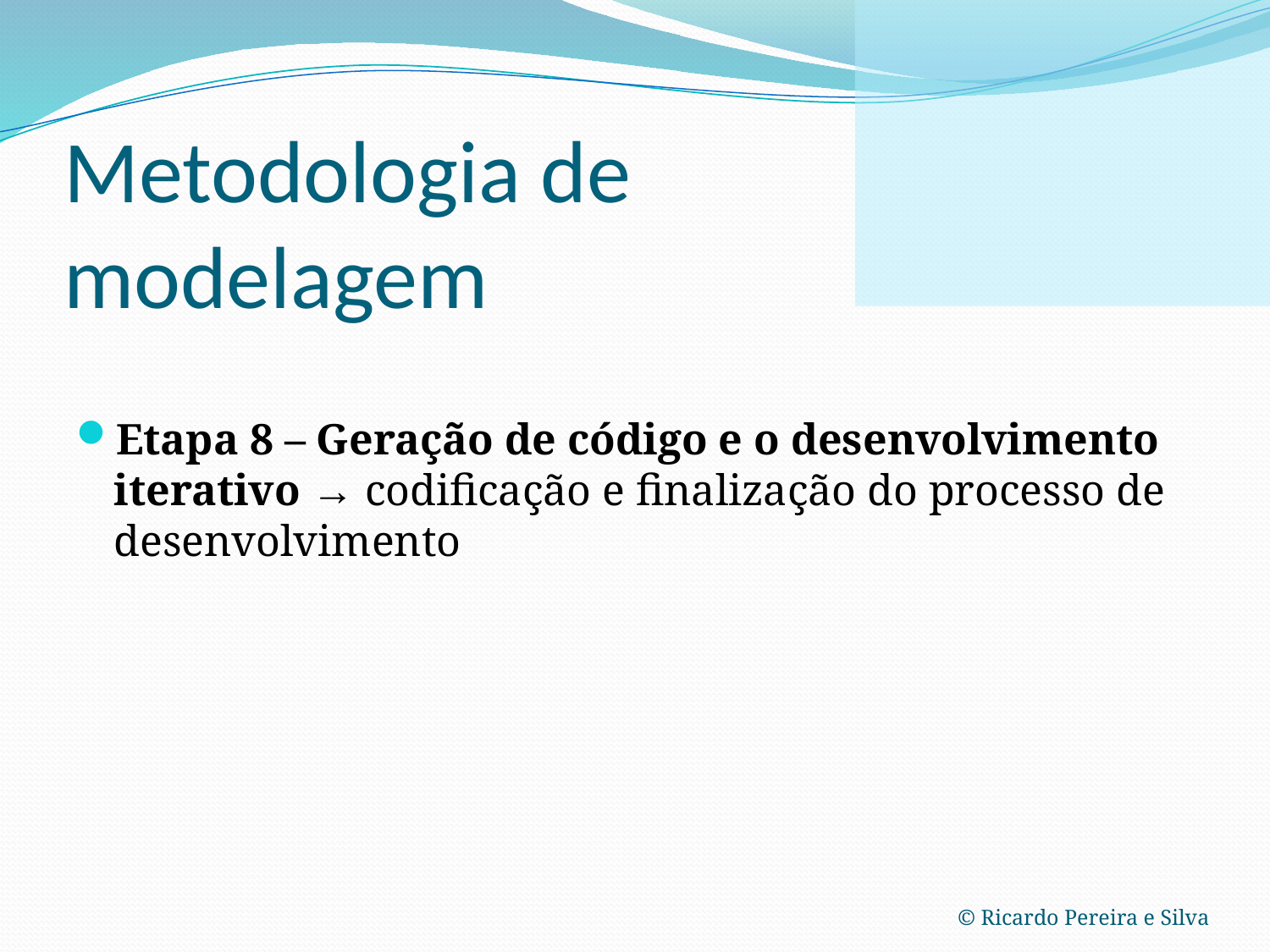

# Metodologia de modelagem
Etapa 8 – Geração de código e o desenvolvimento iterativo → codificação e finalização do processo de desenvolvimento
© Ricardo Pereira e Silva